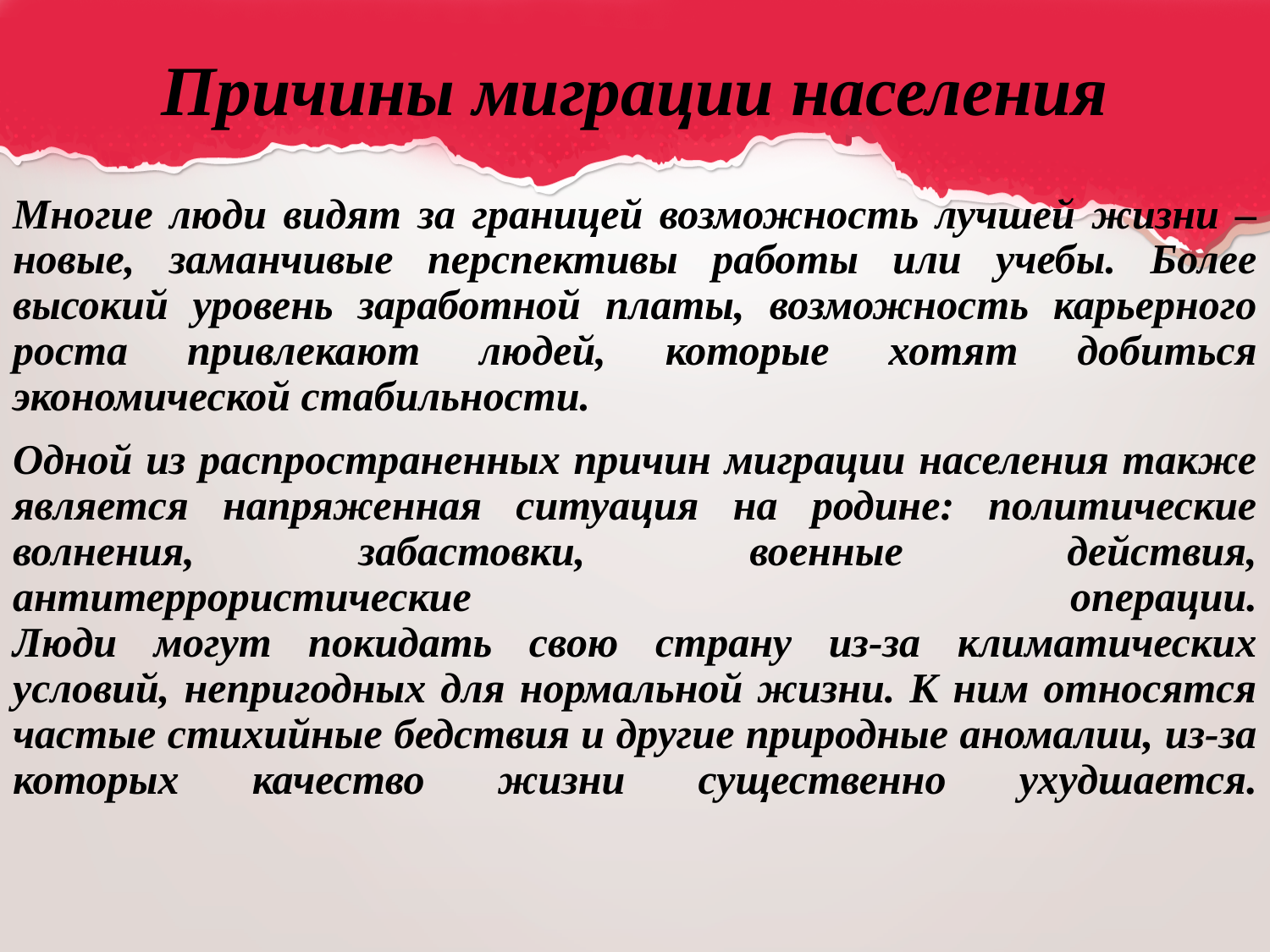

# Причины миграции населения
Многие люди видят за границей возможность лучшей жизни – новые, заманчивые перспективы работы или учебы. Более высокий уровень заработной платы, возможность карьерного роста привлекают людей, которые хотят добиться экономической стабильности.
Одной из распространенных причин миграции населения также является напряженная ситуация на родине: политические волнения, забастовки, военные действия, антитеррористические операции.
Люди могут покидать свою страну из-за климатических условий, непригодных для нормальной жизни. К ним относятся частые стихийные бедствия и другие природные аномалии, из-за которых качество жизни существенно ухудшается.